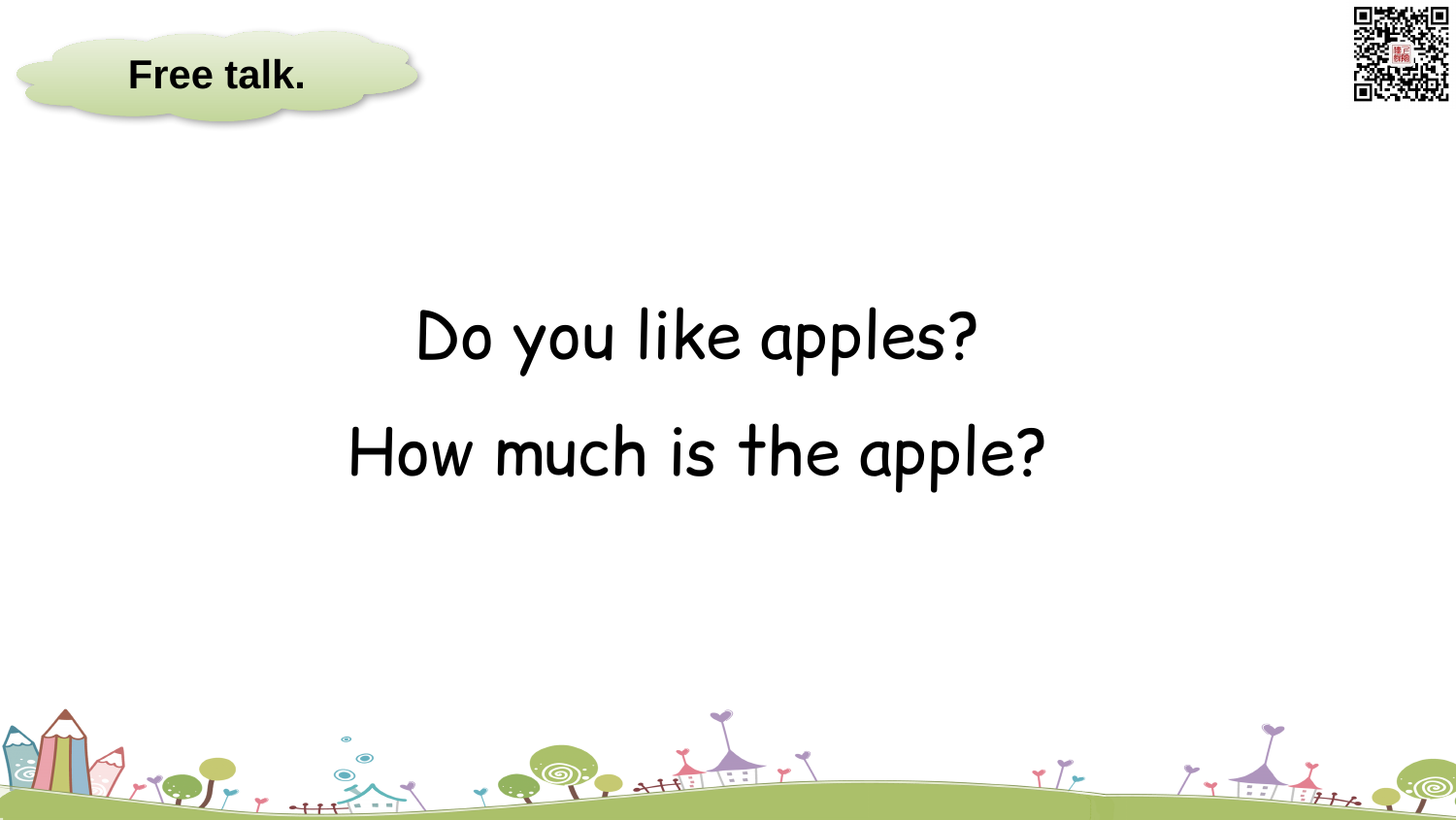

Free talk.
Do you like apples?
How much is the apple?